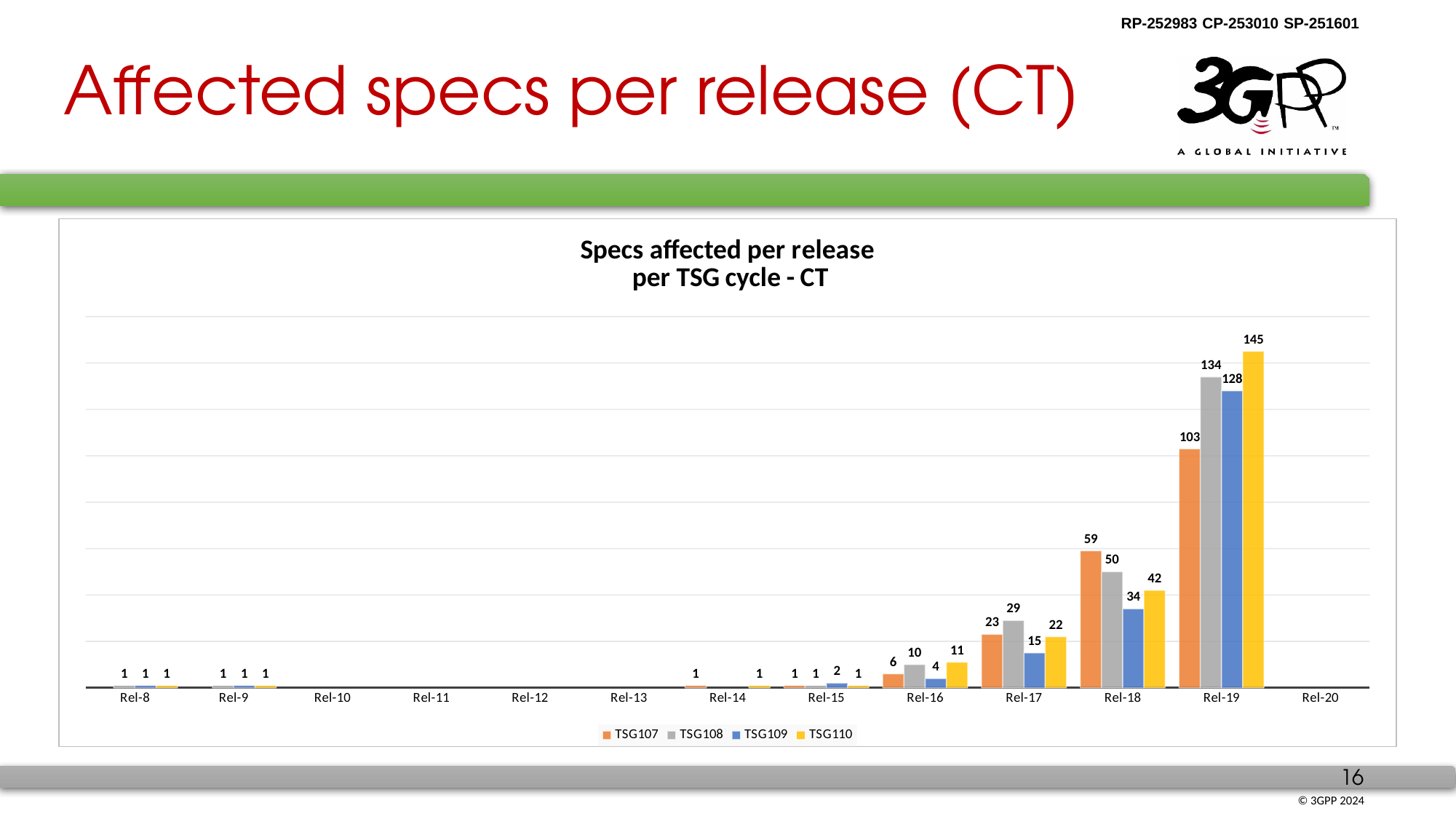

# Affected specs per release (CT)

### Chart: Specs affected per release per TSG cycle - CT

| Category | TSG107 | TSG108 | TSG109 | TSG110 |
|---|---|---|---|---|
| Rel-8 | None | 1.0 | 1.0 | 1.0 |
| Rel-9 | None | 1.0 | 1.0 | 1.0 |
| Rel-10 | None | None | None | None |
| Rel-11 | None | None | None | None |
| Rel-12 | None | None | None | None |
| Rel-13 | None | None | None | None |
| Rel-14 | 1.0 | None | None | 1.0 |
| Rel-15 | 1.0 | 1.0 | 2.0 | 1.0 |
| Rel-16 | 6.0 | 10.0 | 4.0 | 11.0 |
| Rel-17 | 23.0 | 29.0 | 15.0 | 22.0 |
| Rel-18 | 59.0 | 50.0 | 34.0 | 42.0 |
| Rel-19 | 103.0 | 134.0 | 128.0 | 145.0 |
| Rel-20 | None | None | None | None |